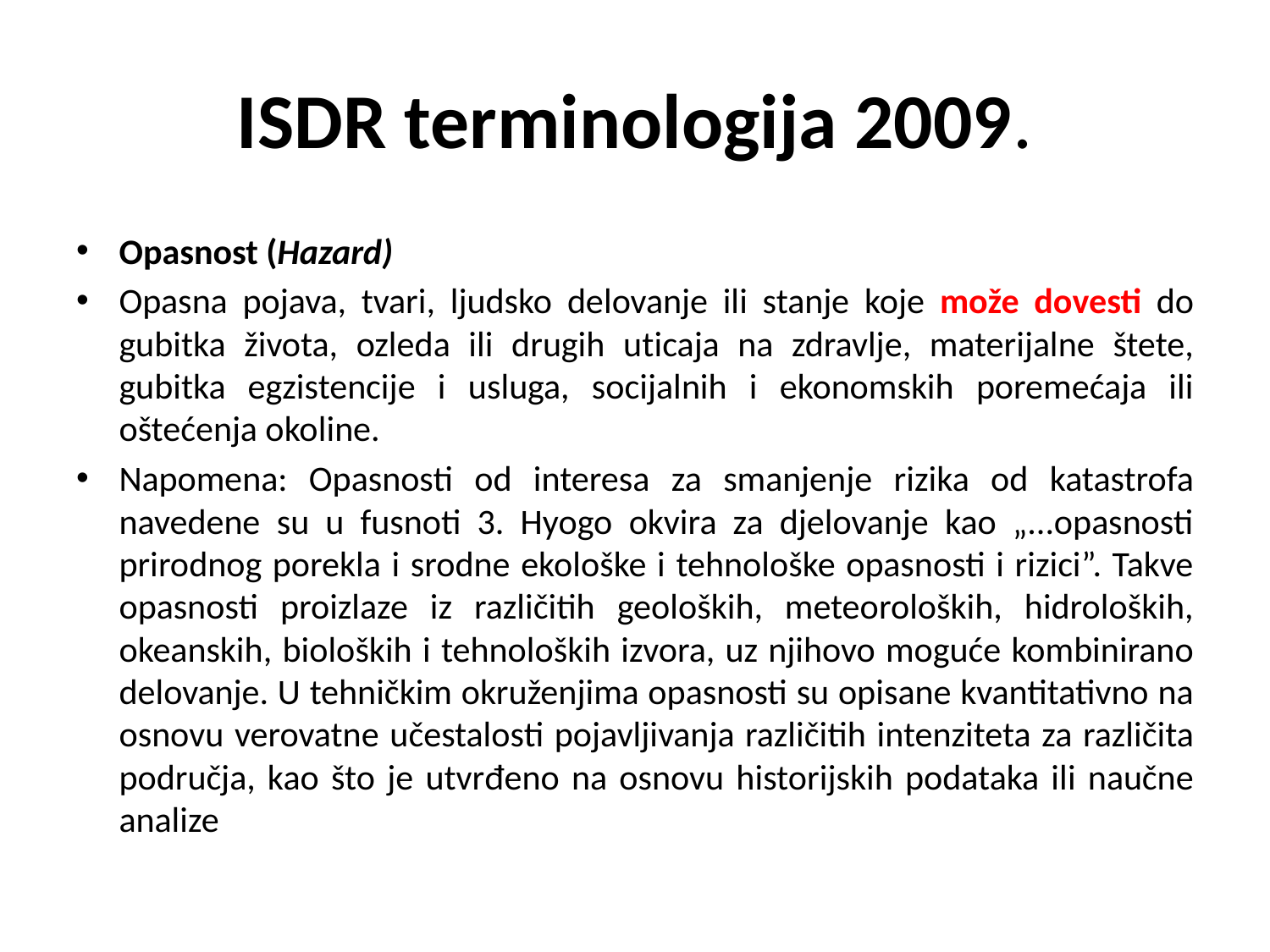

# ISDR terminologija 2009.
Opasnost (Hazard)
Opasna pojava, tvari, ljudsko delovanje ili stanje koje može dovesti do gubitka života, ozleda ili drugih uticaja na zdravlje, materijalne štete, gubitka egzistencije i usluga, socijalnih i ekonomskih poremećaja ili oštećenja okoline.
Napomena: Opasnosti od interesa za smanjenje rizika od katastrofa navedene su u fusnoti 3. Hyogo okvira za djelovanje kao „...opasnosti prirodnog porekla i srodne ekološke i tehnološke opasnosti i rizici”. Takve opasnosti proizlaze iz različitih geoloških, meteoroloških, hidroloških, okeanskih, bioloških i tehnoloških izvora, uz njihovo moguće kombinirano delovanje. U tehničkim okruženjima opasnosti su opisane kvantitativno na osnovu verovatne učestalosti pojavljivanja različitih intenziteta za različita područja, kao što je utvrđeno na osnovu historijskih podataka ili naučne analize